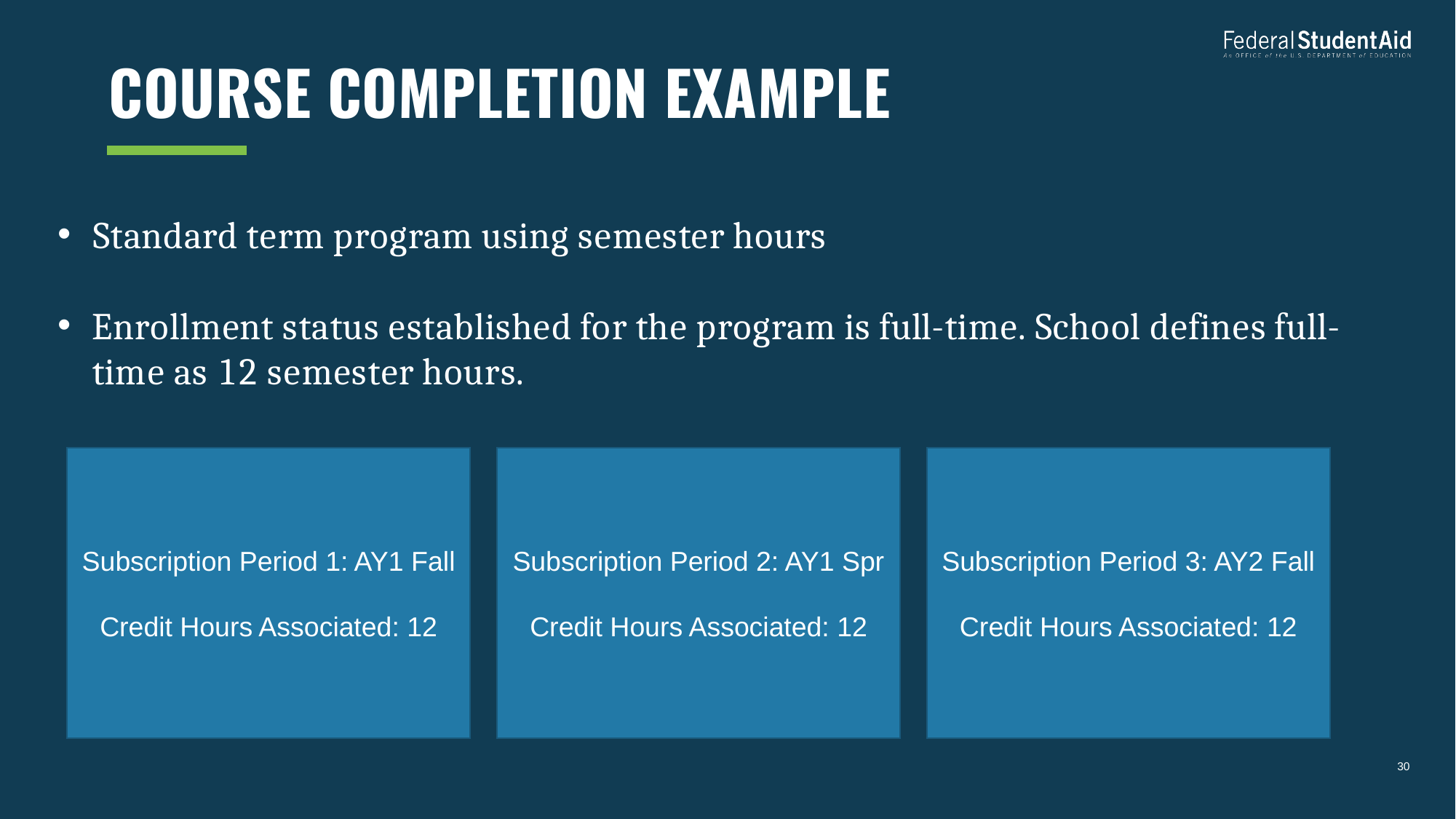

# Course completion example
Standard term program using semester hours

Enrollment status established for the program is full-time. School defines full-time as 12 semester hours.
Subscription Period 1: AY1 Fall

Credit Hours Associated: 12
Subscription Period 2: AY1 Spr

Credit Hours Associated: 12
Subscription Period 3: AY2 Fall

Credit Hours Associated: 12
30